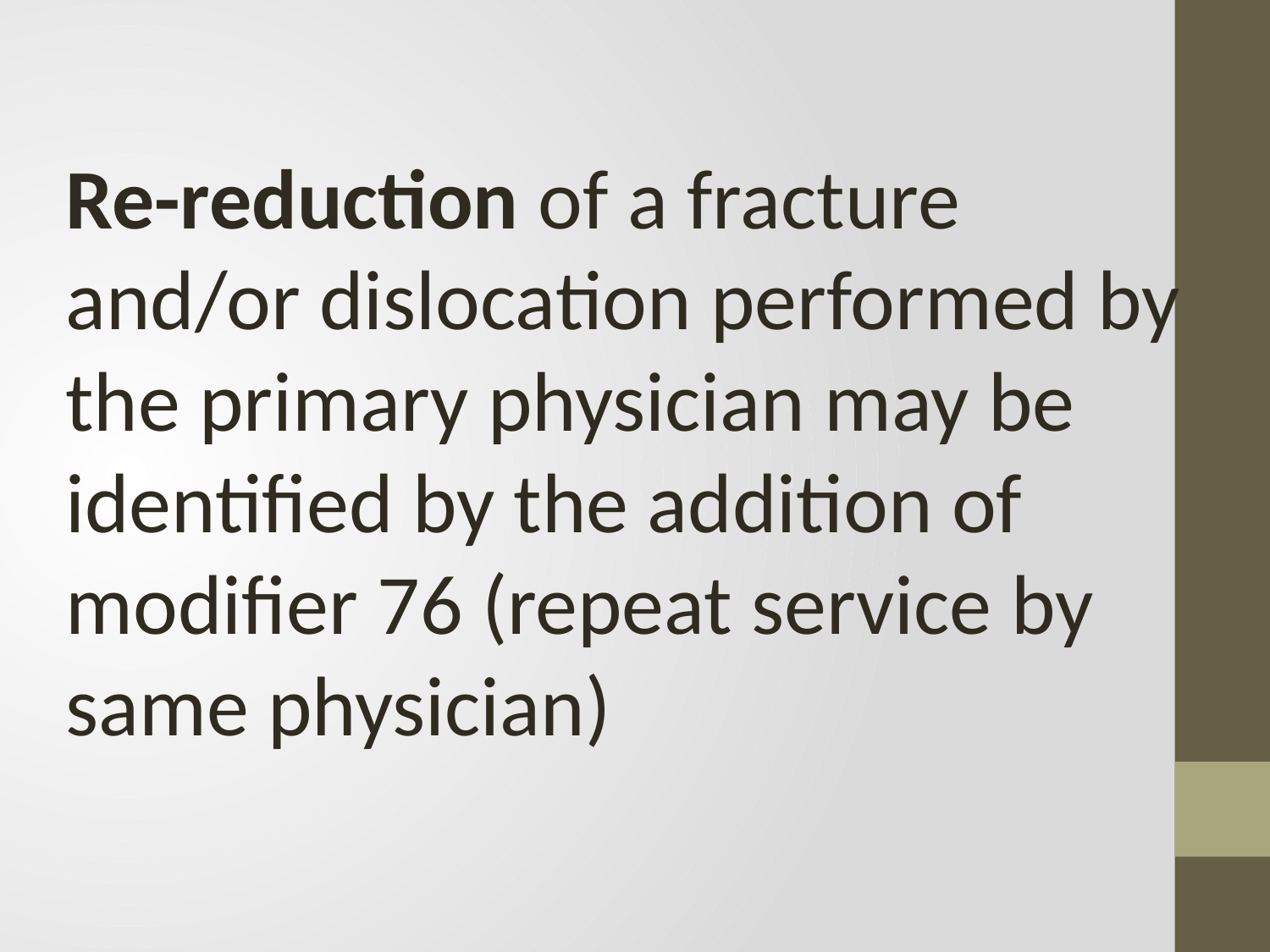

Re-reduction of a fracture and/or dislocation performed by the primary physician may be identified by the addition of modifier 76 (repeat service by same physician)